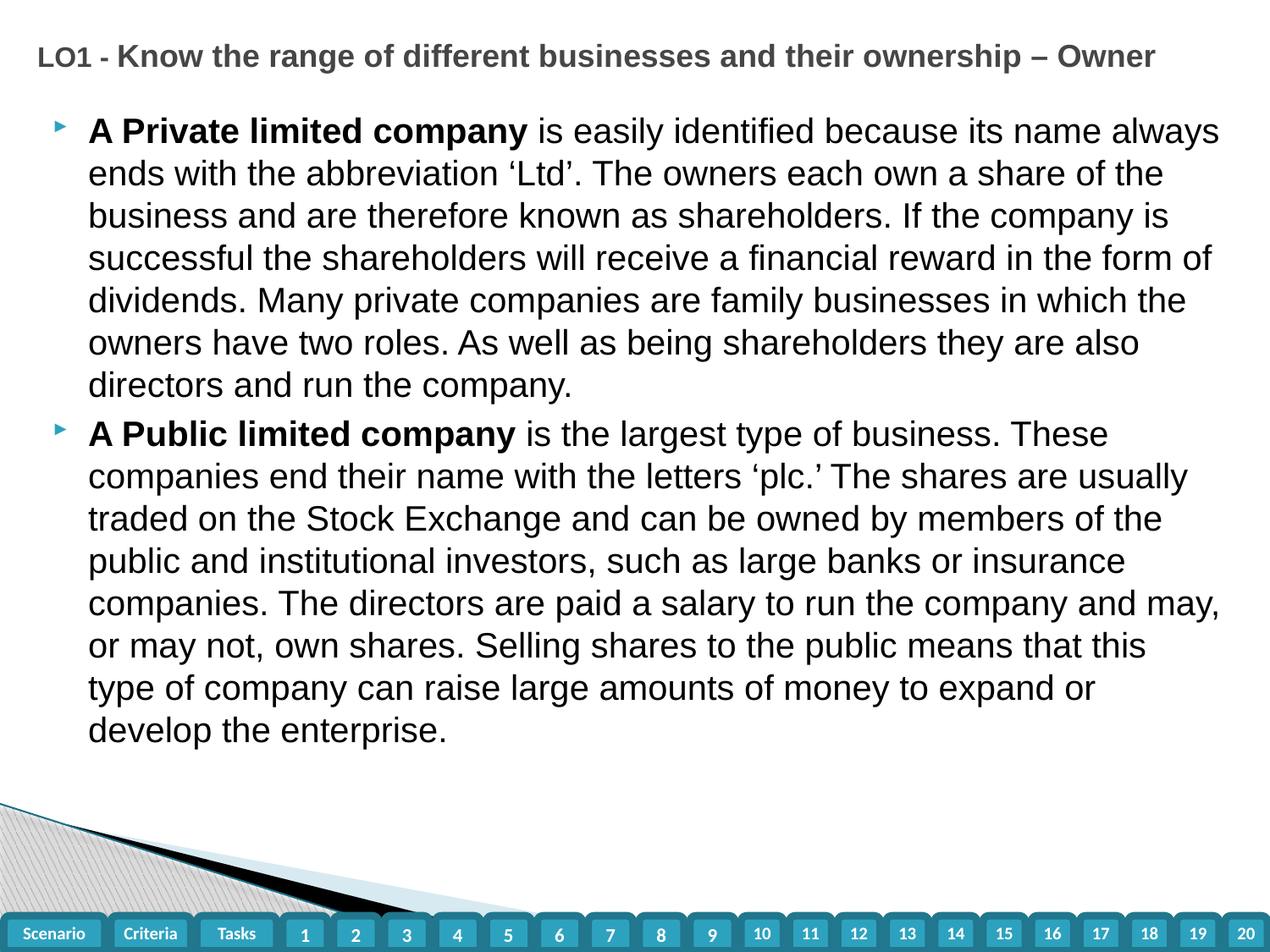

LO1 - Know the range of different businesses and their ownership – Owner
A Private limited company is easily identified because its name always ends with the abbreviation ‘Ltd’. The owners each own a share of the business and are therefore known as shareholders. If the company is successful the shareholders will receive a financial reward in the form of dividends. Many private companies are family businesses in which the owners have two roles. As well as being shareholders they are also directors and run the company.
A Public limited company is the largest type of business. These companies end their name with the letters ‘plc.’ The shares are usually traded on the Stock Exchange and can be owned by members of the public and institutional investors, such as large banks or insurance companies. The directors are paid a salary to run the company and may, or may not, own shares. Selling shares to the public means that this type of company can raise large amounts of money to expand or develop the enterprise.